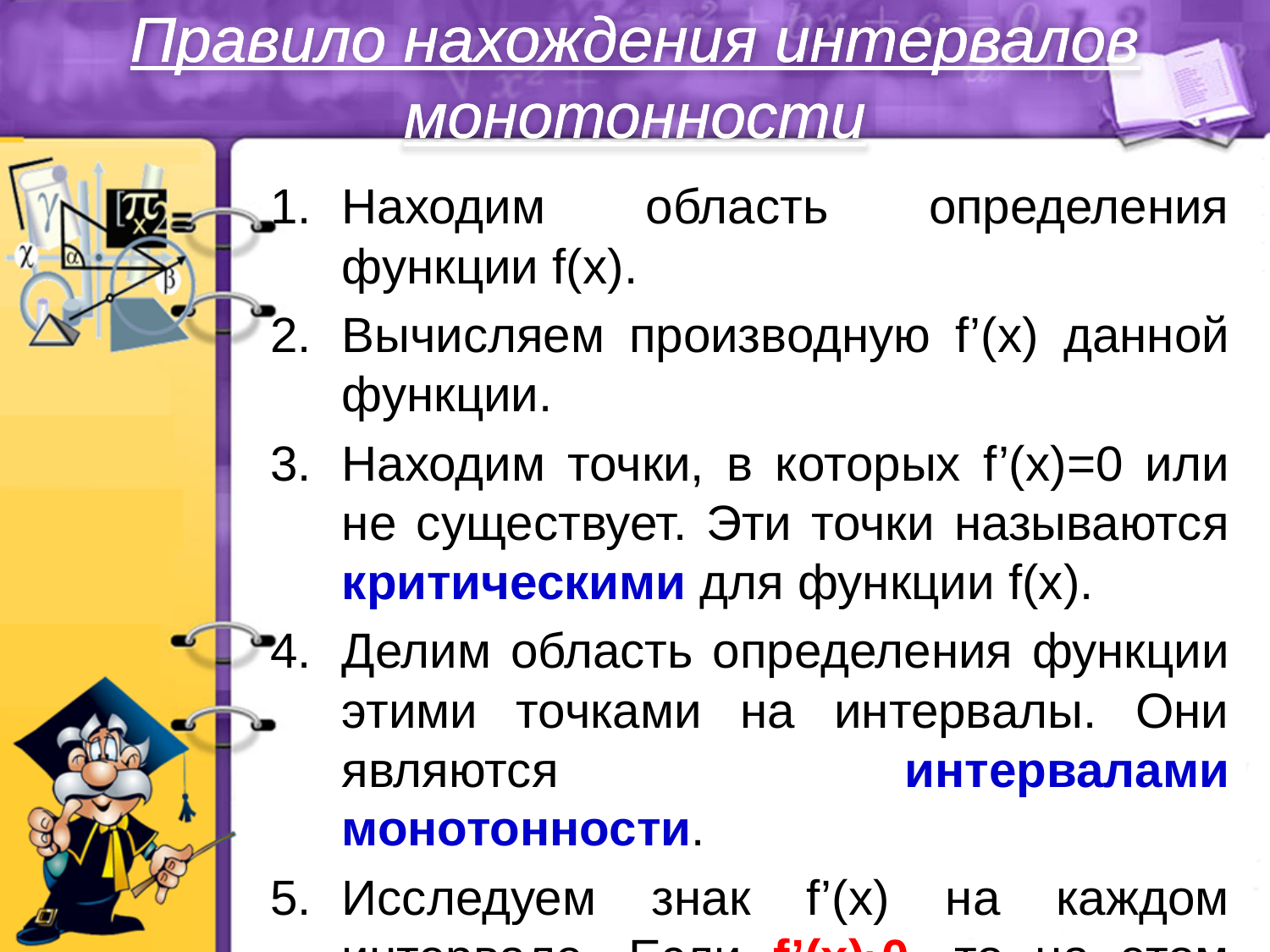

Правило нахождения интервалов монотонности
Находим область определения функции f(x).
Вычисляем производную f’(x) данной функции.
Находим точки, в которых f’(x)=0 или не существует. Эти точки называются критическими для функции f(x).
Делим область определения функции этими точками на интервалы. Они являются интервалами монотонности.
Исследуем знак f’(x) на каждом интервале. Если f’(x)›0, то на этом интервале f(x)  возрастает; если f’(x)‹0, то на таком интервале функция f(x)  убывает.